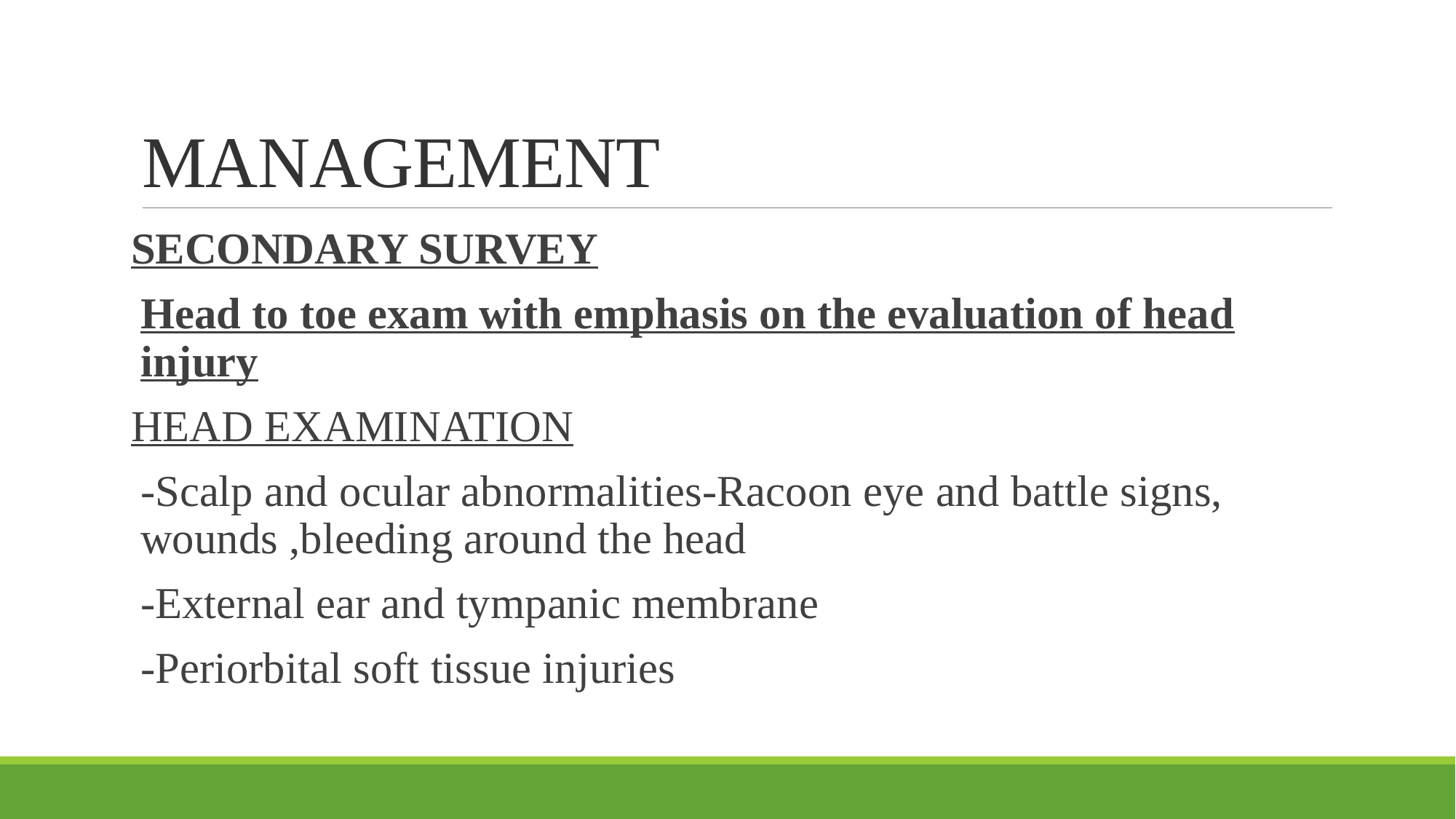

# MANAGEMENT
SECONDARY SURVEY
Head to toe exam with emphasis on the evaluation of head injury
HEAD EXAMINATION
-Scalp and ocular abnormalities-Racoon eye and battle signs, wounds ,bleeding around the head
-External ear and tympanic membrane
-Periorbital soft tissue injuries